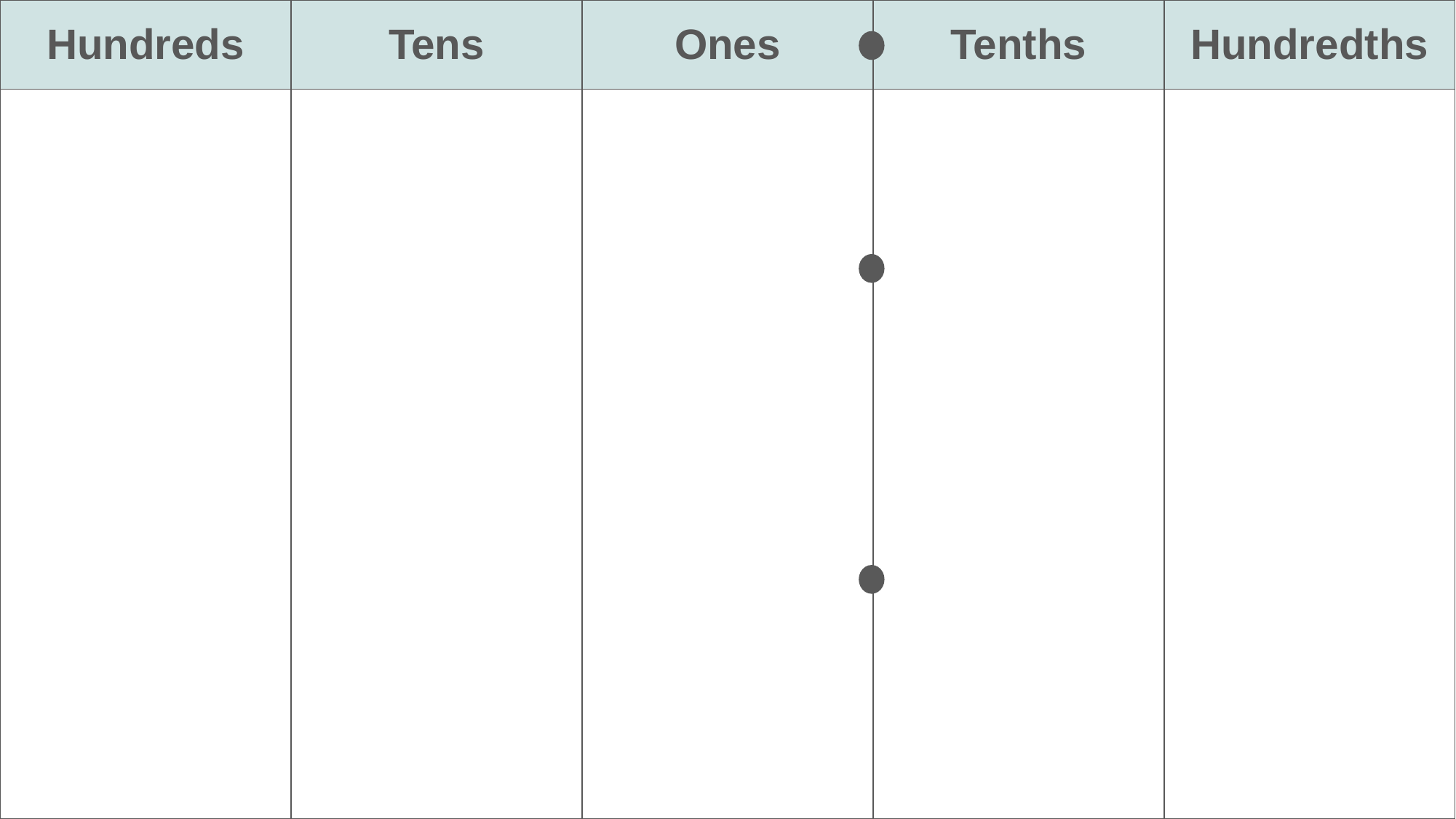

| Hundreds | Tens | Ones | Tenths | Hundredths |
| --- | --- | --- | --- | --- |
|  |  |  |  |  |